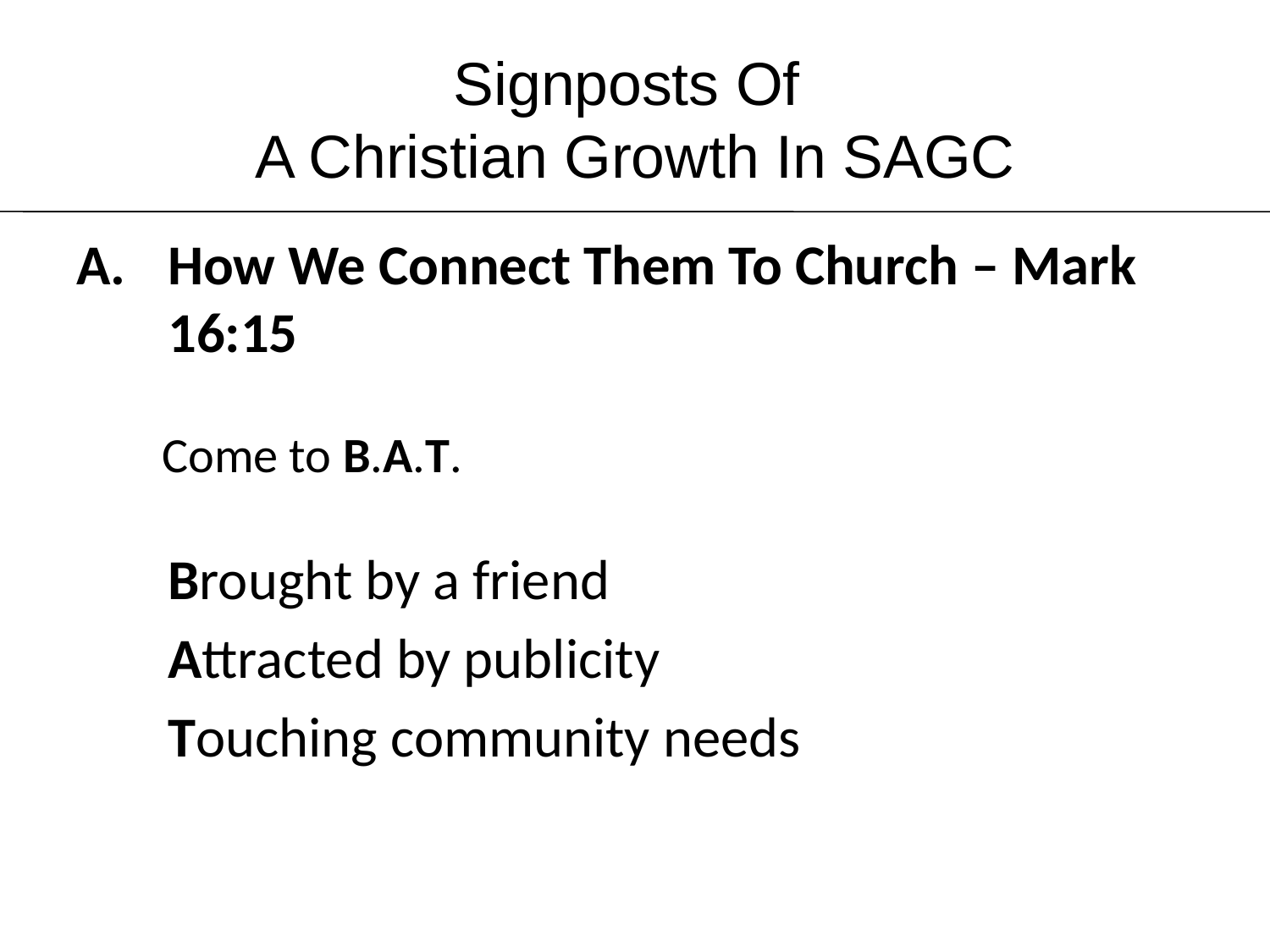

# Signposts Of A Christian Growth In SAGC

How We Connect Them To Church – Mark 16:15

  Come to B.A.T.

	Brought by a friend
	Attracted by publicity
	Touching community needs